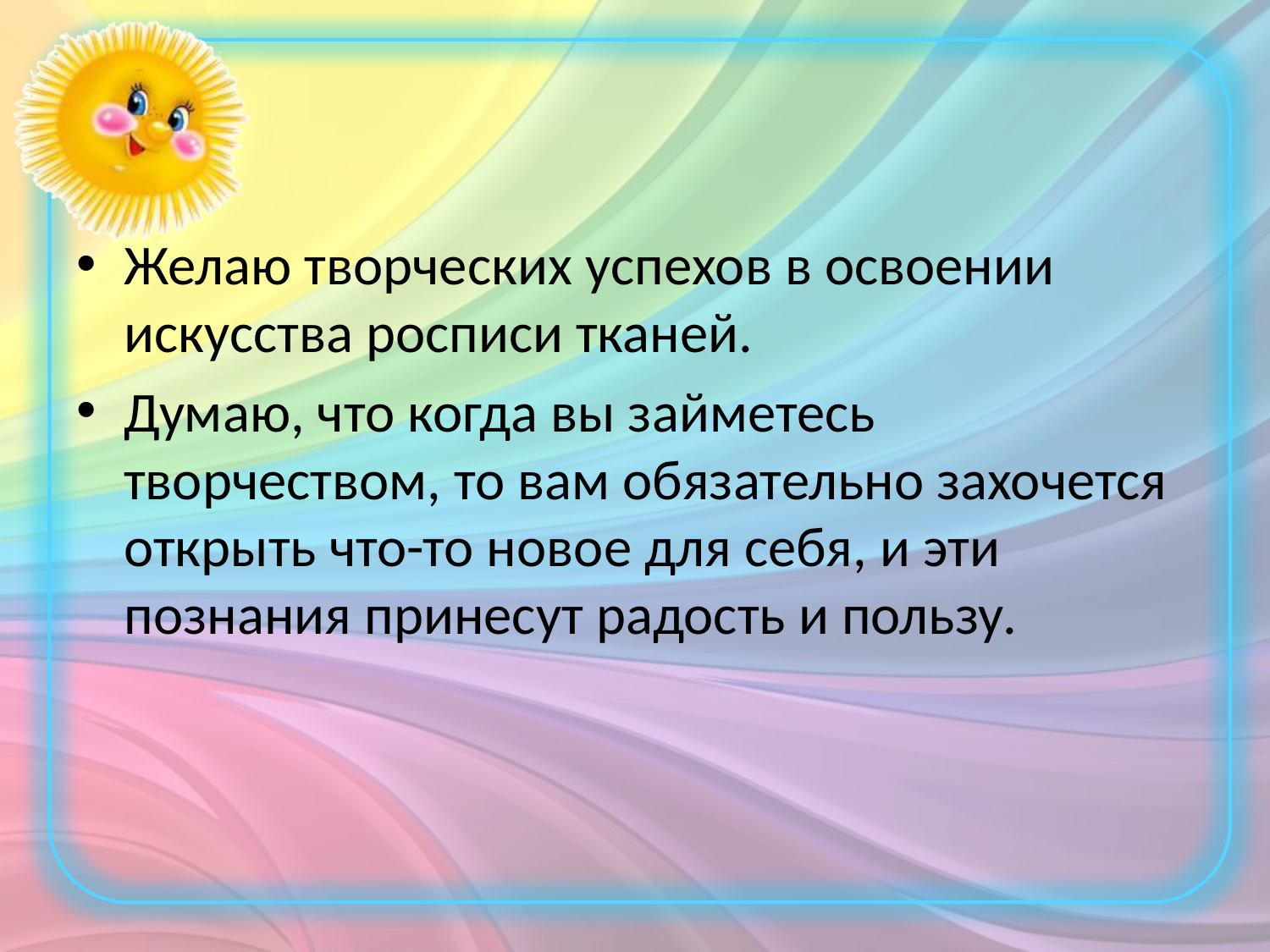

#
Желаю творческих успехов в освоении искусства росписи тканей.
Думаю, что когда вы займетесь творчеством, то вам обязательно захочется открыть что-то новое для себя, и эти познания принесут радость и пользу.